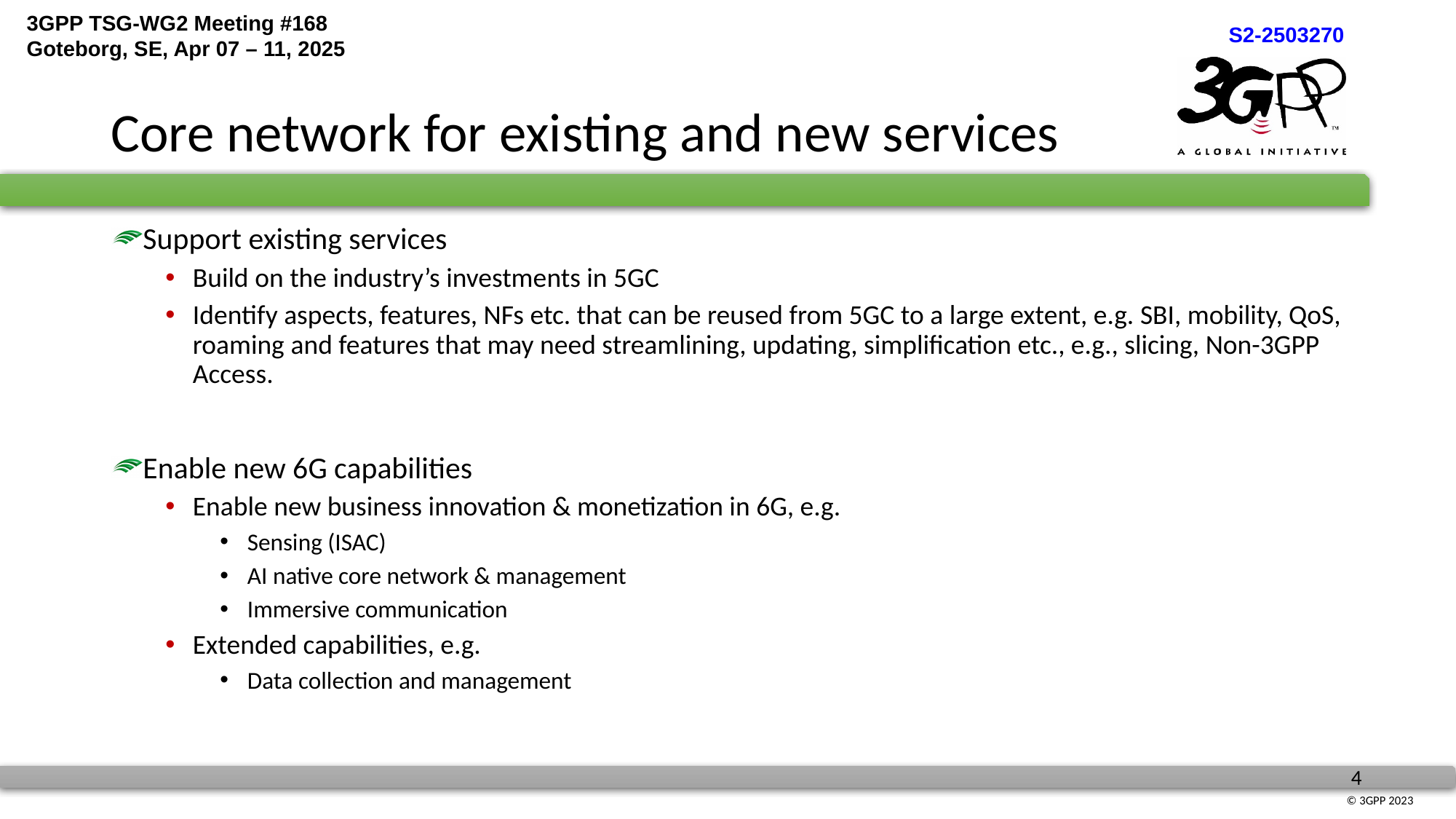

# Core network for existing and new services
Support existing services
Build on the industry’s investments in 5GC
Identify aspects, features, NFs etc. that can be reused from 5GC to a large extent, e.g. SBI, mobility, QoS, roaming and features that may need streamlining, updating, simplification etc., e.g., slicing, Non-3GPP Access.

Enable new 6G capabilities
Enable new business innovation & monetization in 6G, e.g.
Sensing (ISAC)
AI native core network & management
Immersive communication
Extended capabilities, e.g.
Data collection and management